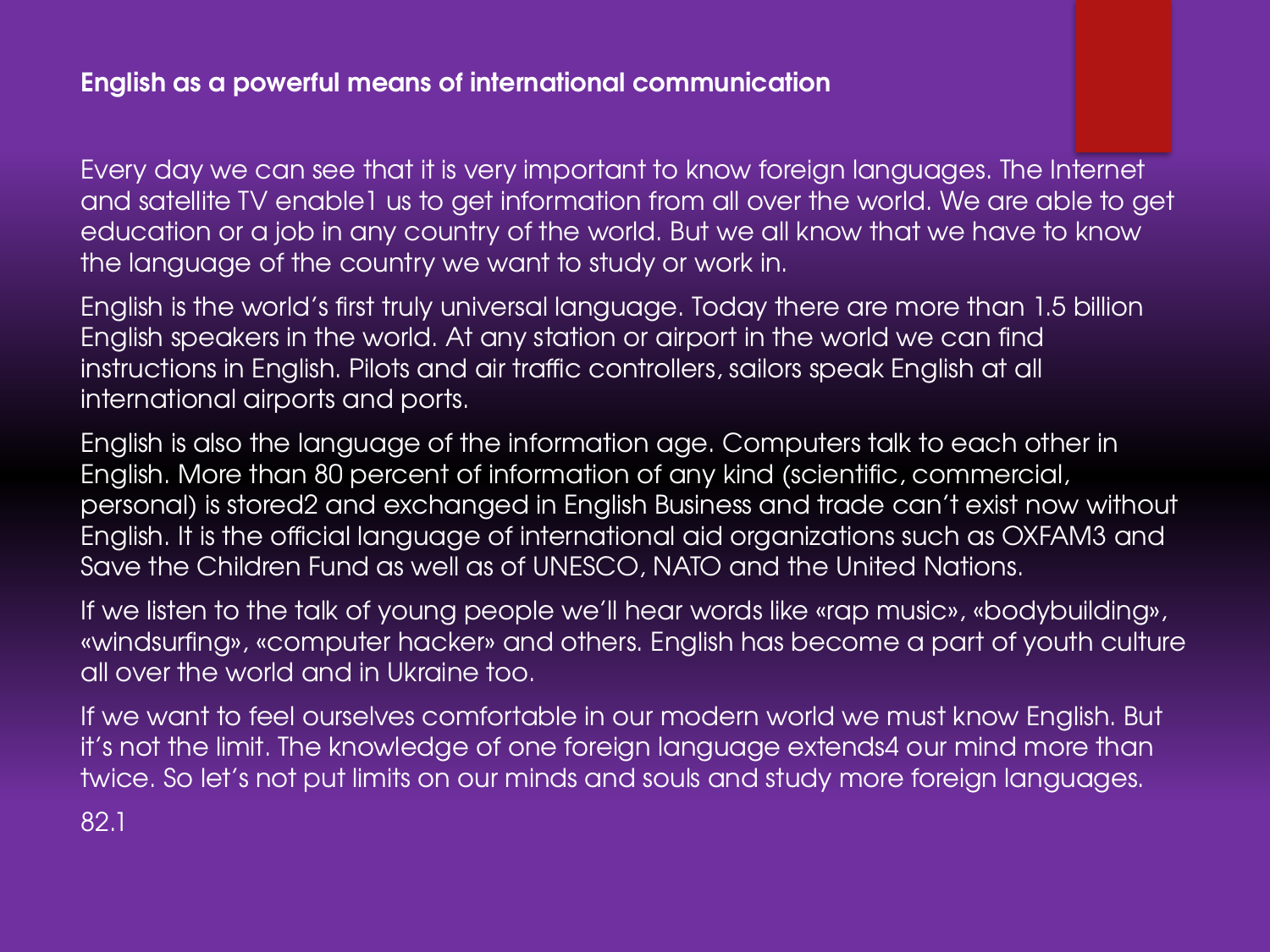

English as a powerful means of international communication

Every day we can see that it is very important to know foreign languages. The Internet and satellite TV enable1 us to get information from all over the world. We are able to get education or a job in any country of the world. But we all know that we have to know the language of the country we want to study or work in.
English is the world’s first truly universal language. Today there are more than 1.5 billion English speakers in the world. At any station or airport in the world we can find instructions in English. Pilots and air traffic controllers, sailors speak English at all international airports and ports.
English is also the language of the information age. Computers talk to each other in English. More than 80 percent of information of any kind (scientific, commercial, personal) is stored2 and exchanged in English Business and trade can’t exist now without English. It is the official language of international aid organizations such as OXFAM3 and Save the Children Fund as well as of UNESCO, NATO and the United Nations.
If we listen to the talk of young people we’ll hear words like «rap music», «bodybuilding», «windsurfing», «computer hacker» and others. English has become a part of youth culture all over the world and in Ukraine too.
If we want to feel ourselves comfortable in our modern world we must know English. But it’s not the limit. The knowledge of one foreign language extends4 our mind more than twice. So let’s not put limits on our minds and souls and study more foreign languages.
82.1